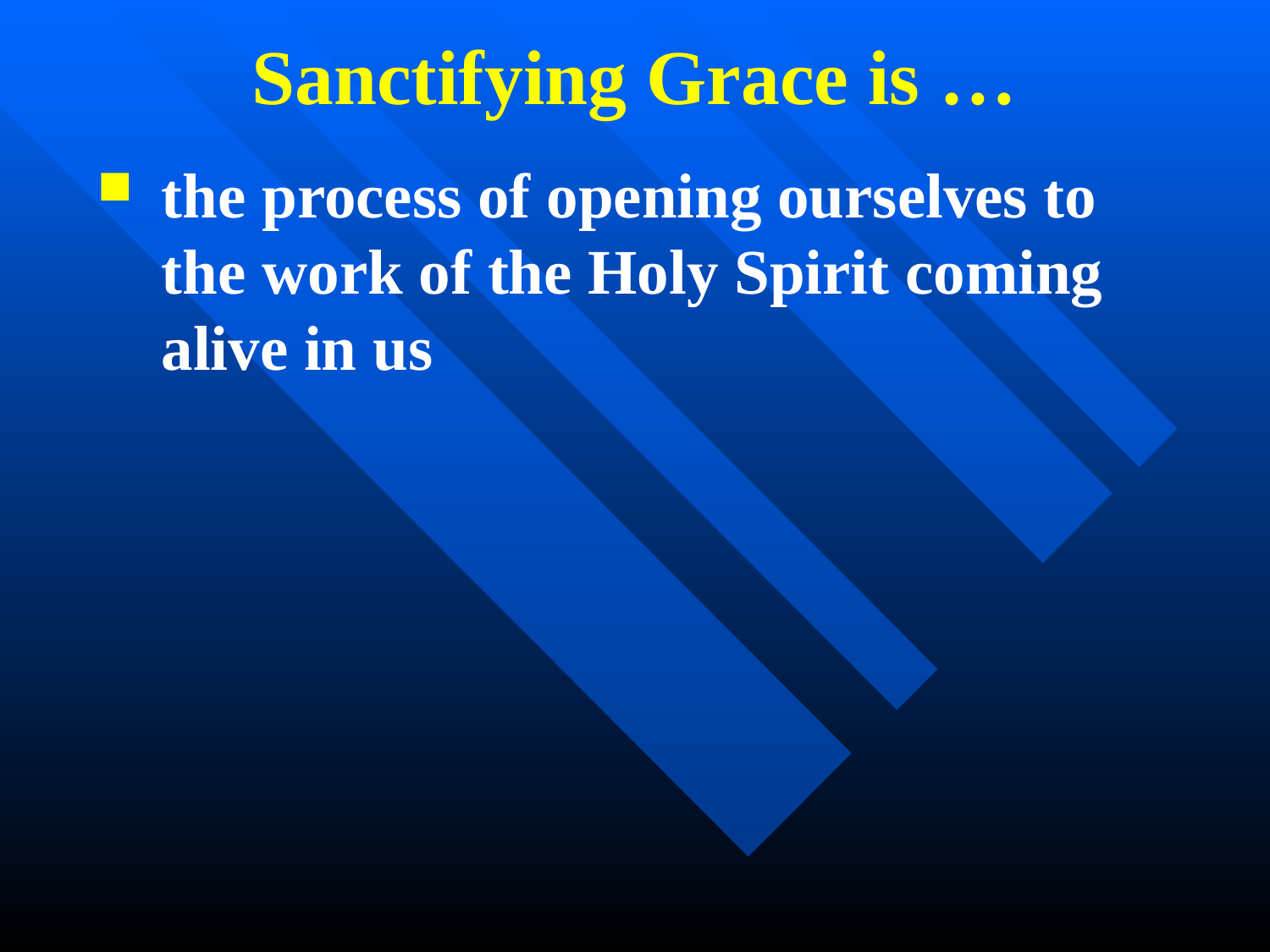

Sanctifying Grace is …
the process of opening ourselves to the work of the Holy Spirit coming alive in us